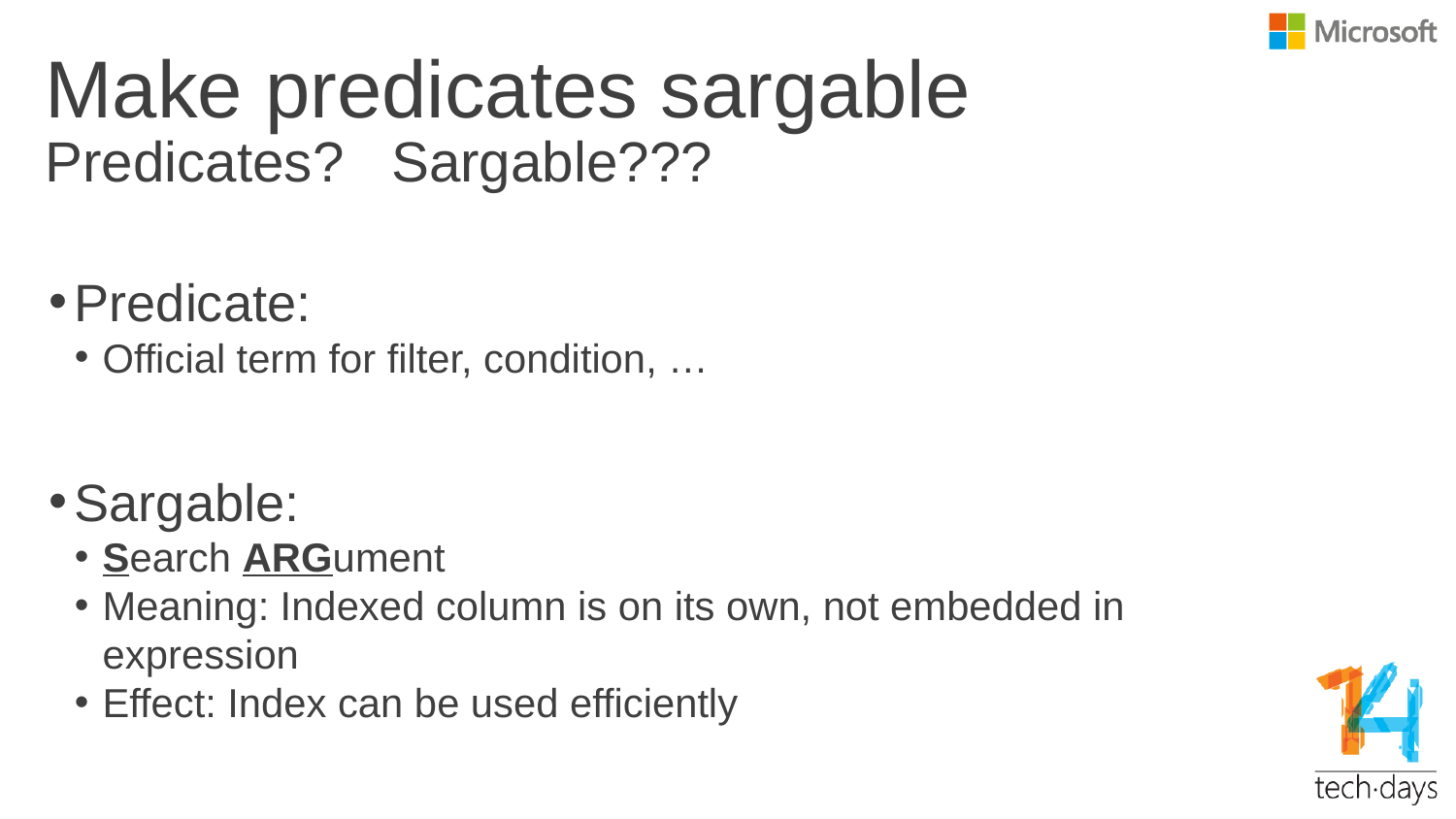

# Make predicates sargable
Predicates?   Sargable???
Predicate:
Official term for filter, condition, …

Sargable:
Search ARGument
Meaning: Indexed column is on its own, not embedded in expression
Effect: Index can be used efficiently